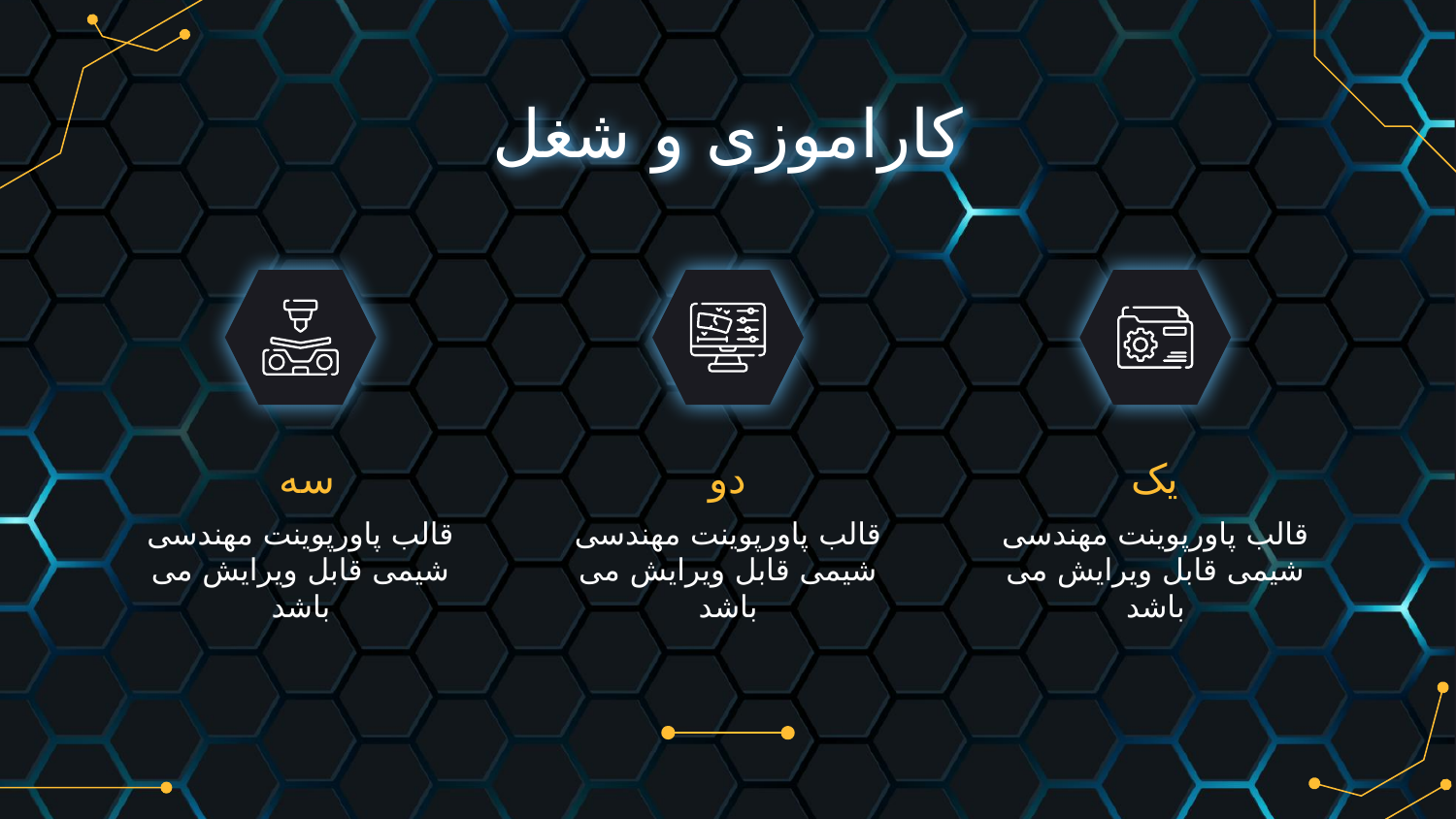

# کاراموزی و شغل

سه
دو
یک
قالب پاورپوینت مهندسی شیمی قابل ویرایش می باشد
قالب پاورپوینت مهندسی شیمی قابل ویرایش می باشد
قالب پاورپوینت مهندسی شیمی قابل ویرایش می باشد